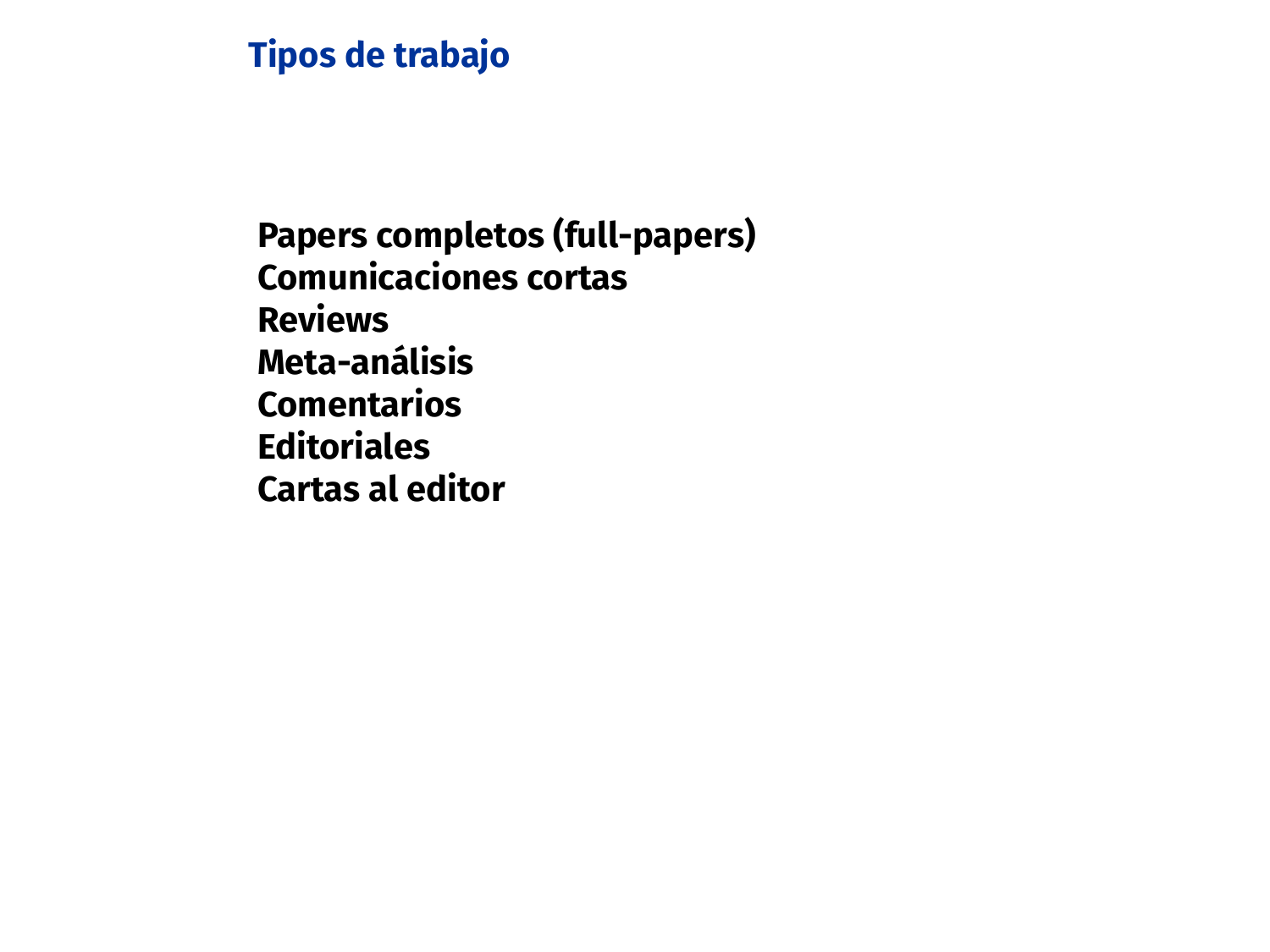

Tipos de trabajo
Papers completos (full-papers)
Comunicaciones cortas
Reviews
Meta-análisis
Comentarios
Editoriales
Cartas al editor